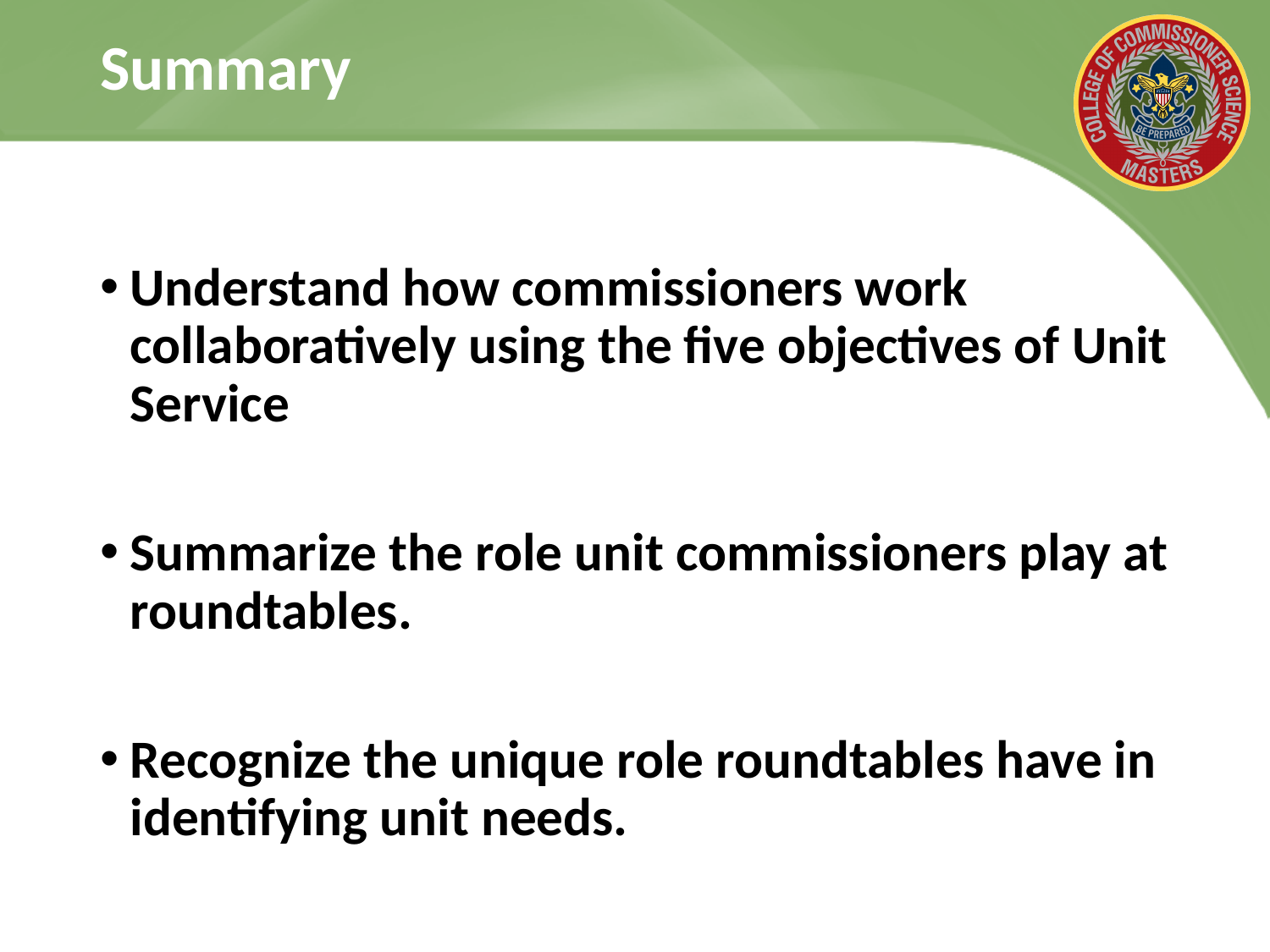

# Summary
Understand how commissioners work collaboratively using the five objectives of Unit Service

Summarize the role unit commissioners play at roundtables.

Recognize the unique role roundtables have in identifying unit needs.